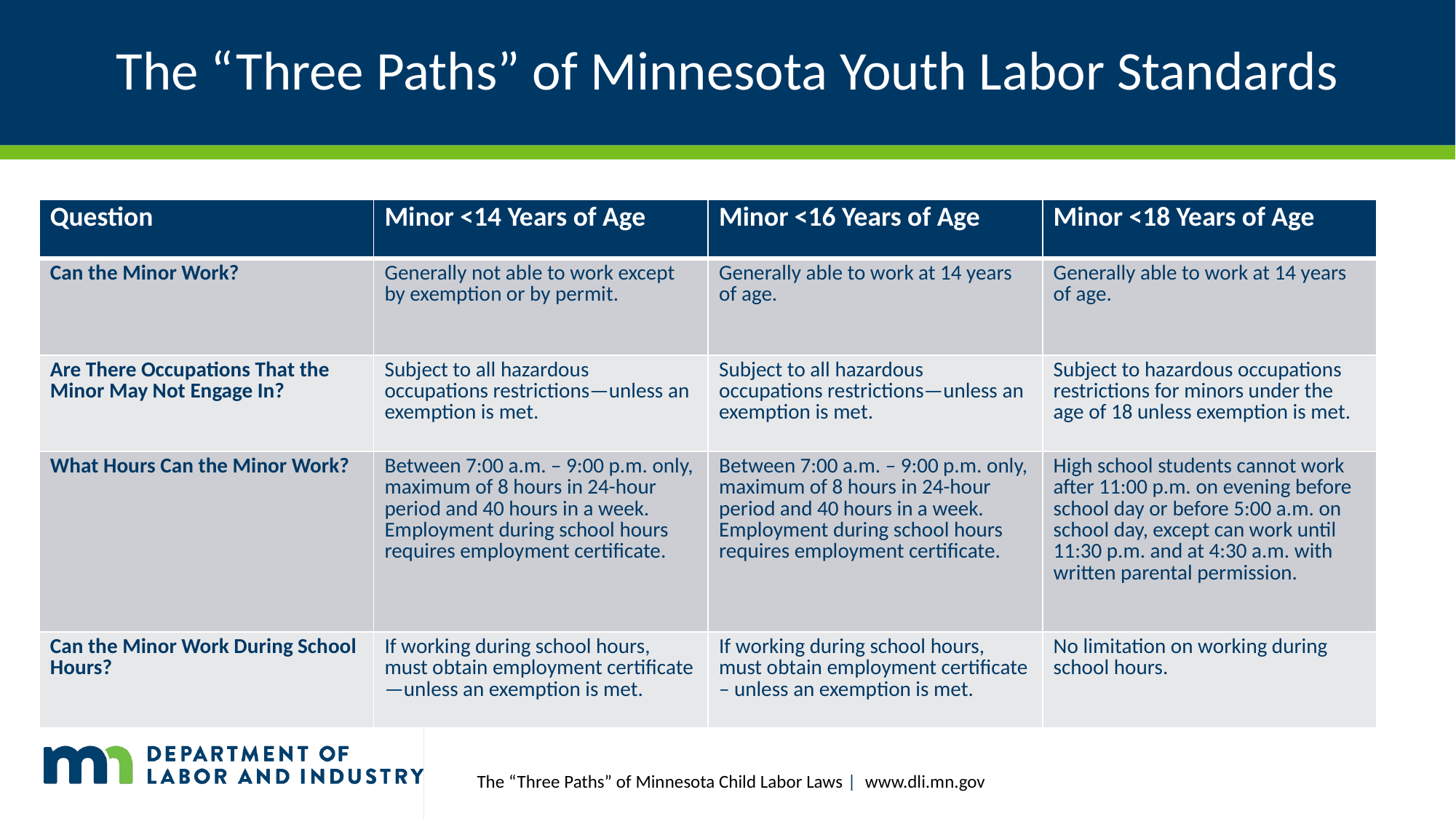

# The “Three Paths” of Minnesota Youth Labor Standards
| Question | Minor <14 Years of Age | Minor <16 Years of Age | Minor <18 Years of Age |
| --- | --- | --- | --- |
| Can the Minor Work? | Generally not able to work except by exemption or by permit. | Generally able to work at 14 years of age. | Generally able to work at 14 years of age. |
| Are There Occupations That the Minor May Not Engage In? | Subject to all hazardous occupations restrictions—unless an exemption is met. | Subject to all hazardous occupations restrictions—unless an exemption is met. | Subject to hazardous occupations restrictions for minors under the age of 18 unless exemption is met. |
| What Hours Can the Minor Work? | Between 7:00 a.m. – 9:00 p.m. only, maximum of 8 hours in 24-hour period and 40 hours in a week. Employment during school hours requires employment certificate. | Between 7:00 a.m. – 9:00 p.m. only, maximum of 8 hours in 24-hour period and 40 hours in a week. Employment during school hours requires employment certificate. | High school students cannot work after 11:00 p.m. on evening before school day or before 5:00 a.m. on school day, except can work until 11:30 p.m. and at 4:30 a.m. with written parental permission. |
| Can the Minor Work During School Hours? | If working during school hours, must obtain employment certificate—unless an exemption is met. | If working during school hours, must obtain employment certificate – unless an exemption is met. | No limitation on working during school hours. |
 The “Three Paths” of Minnesota Child Labor Laws | www.dli.mn.gov